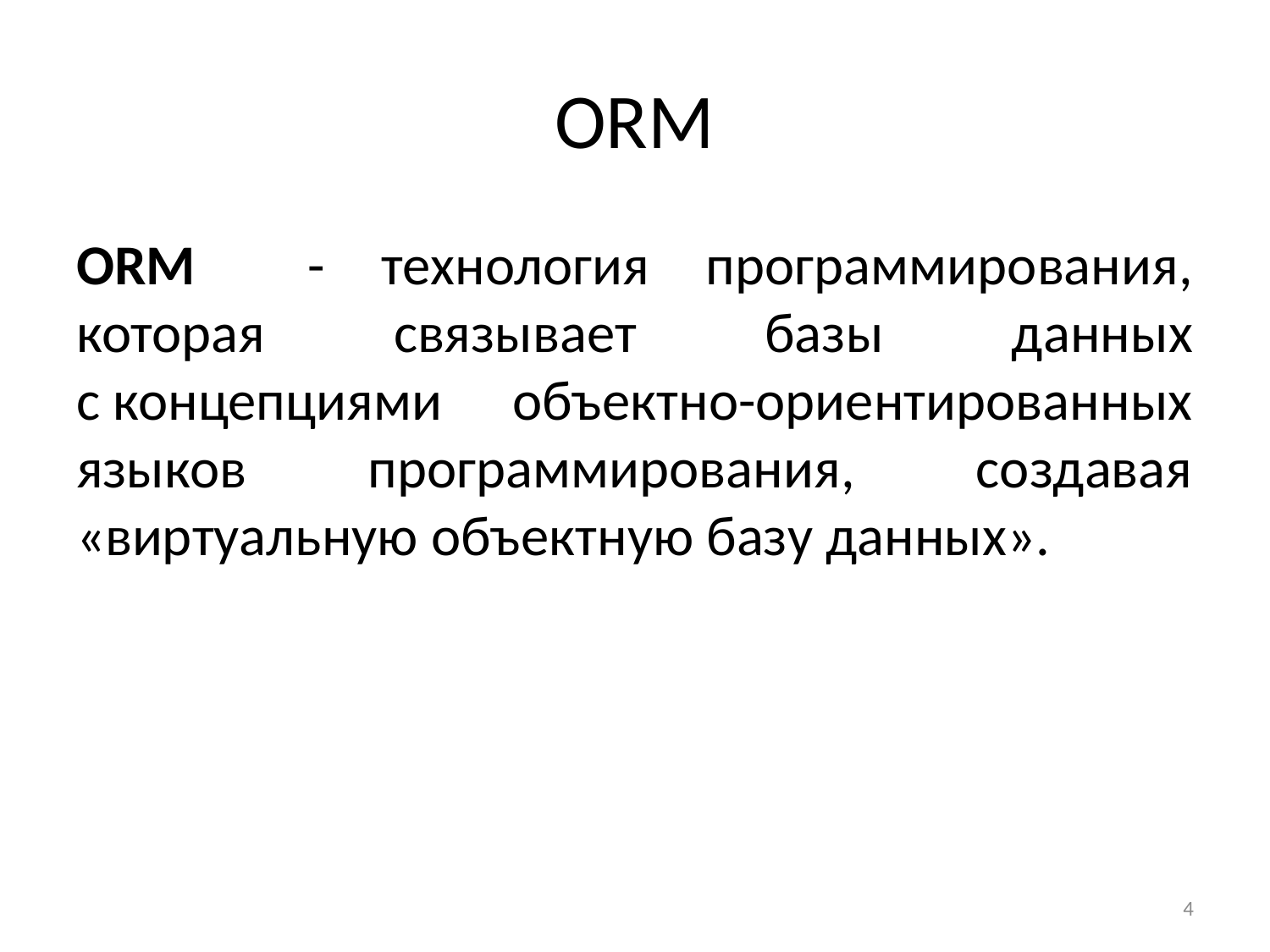

# ORM
ORM  - технология программирования, которая связывает базы данных с концепциями объектно-ориентированных языков программирования, создавая «виртуальную объектную базу данных».
4